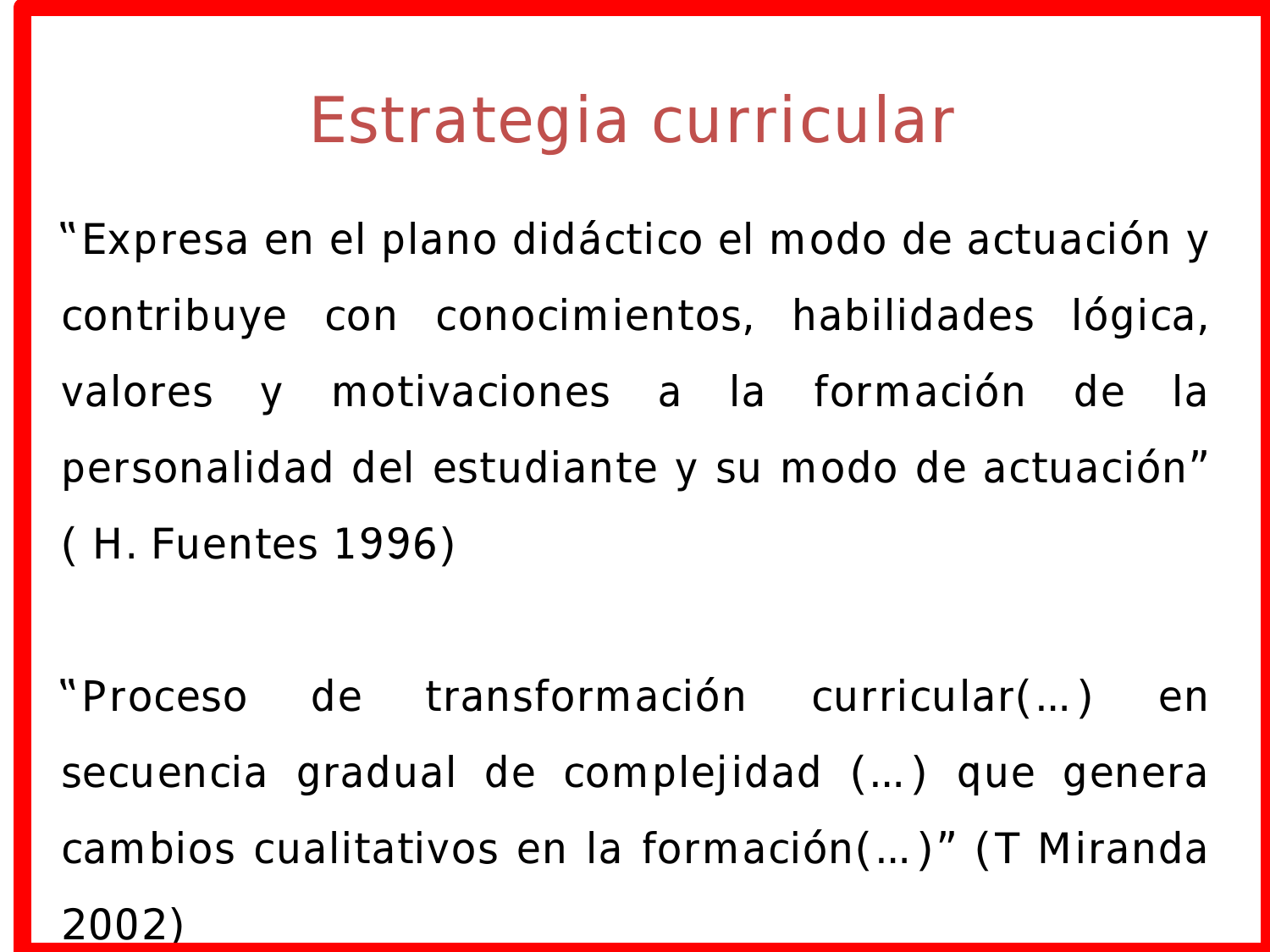

# Estrategia curricular
“Expresa en el plano didáctico el modo de actuación y contribuye con conocimientos, habilidades lógica, valores y motivaciones a la formación de la personalidad del estudiante y su modo de actuación” ( H. Fuentes 1996)

“Proceso de transformación curricular(…) en secuencia gradual de complejidad (…) que genera cambios cualitativos en la formación(…)” (T Miranda 2002)